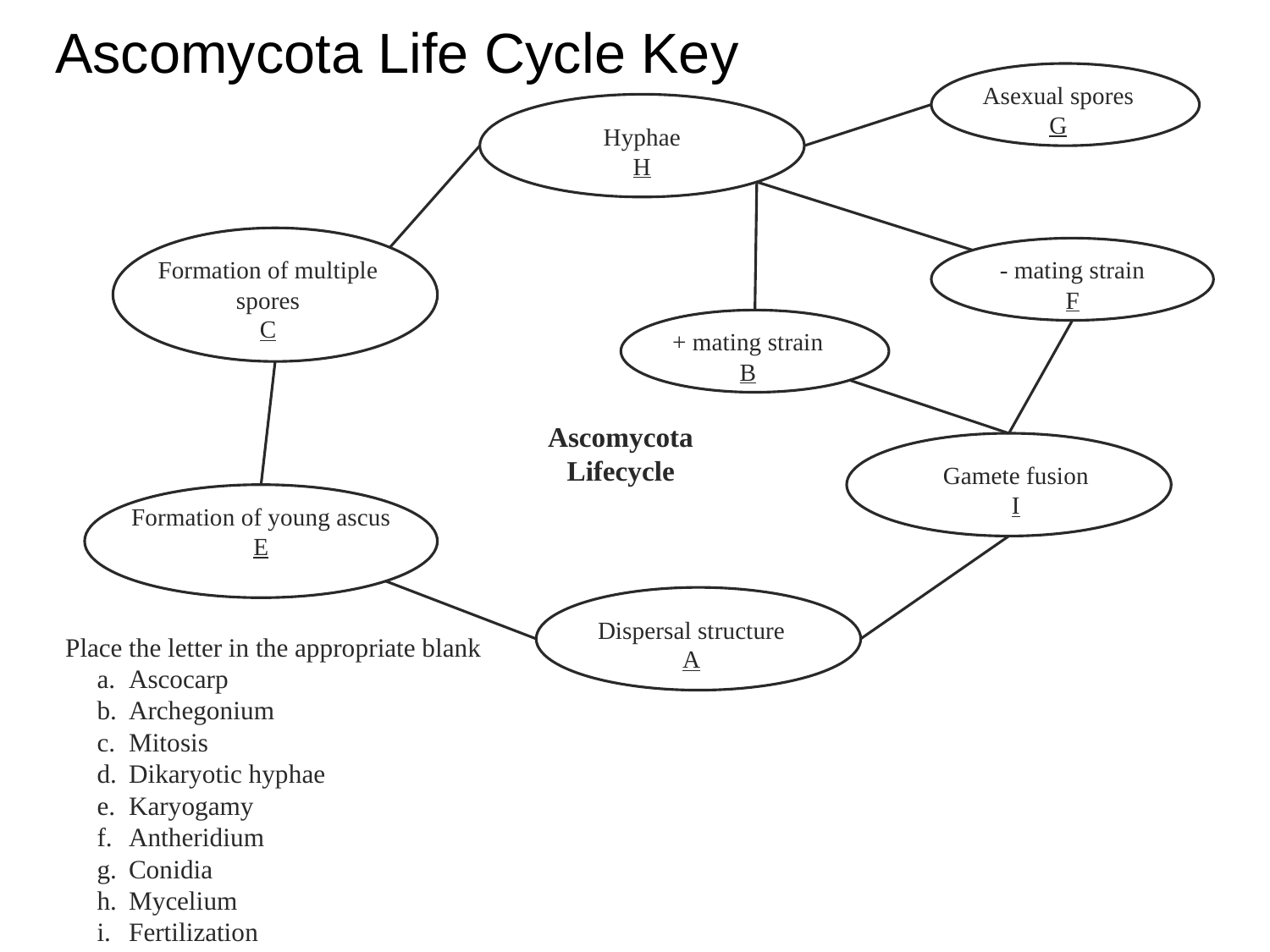

Ascomycota Life Cycle Key

Asexual spores
G

Hyphae
H

Formation of multiple spores
C
- mating strain
F

+ mating strain
B
Ascomycota
Lifecycle

Gamete fusion
I

Formation of young ascus
E

Dispersal structure
A
	Place the letter in the appropriate blank
Ascocarp
Archegonium
Mitosis
Dikaryotic hyphae
Karyogamy
Antheridium
Conidia
Mycelium
Fertilization